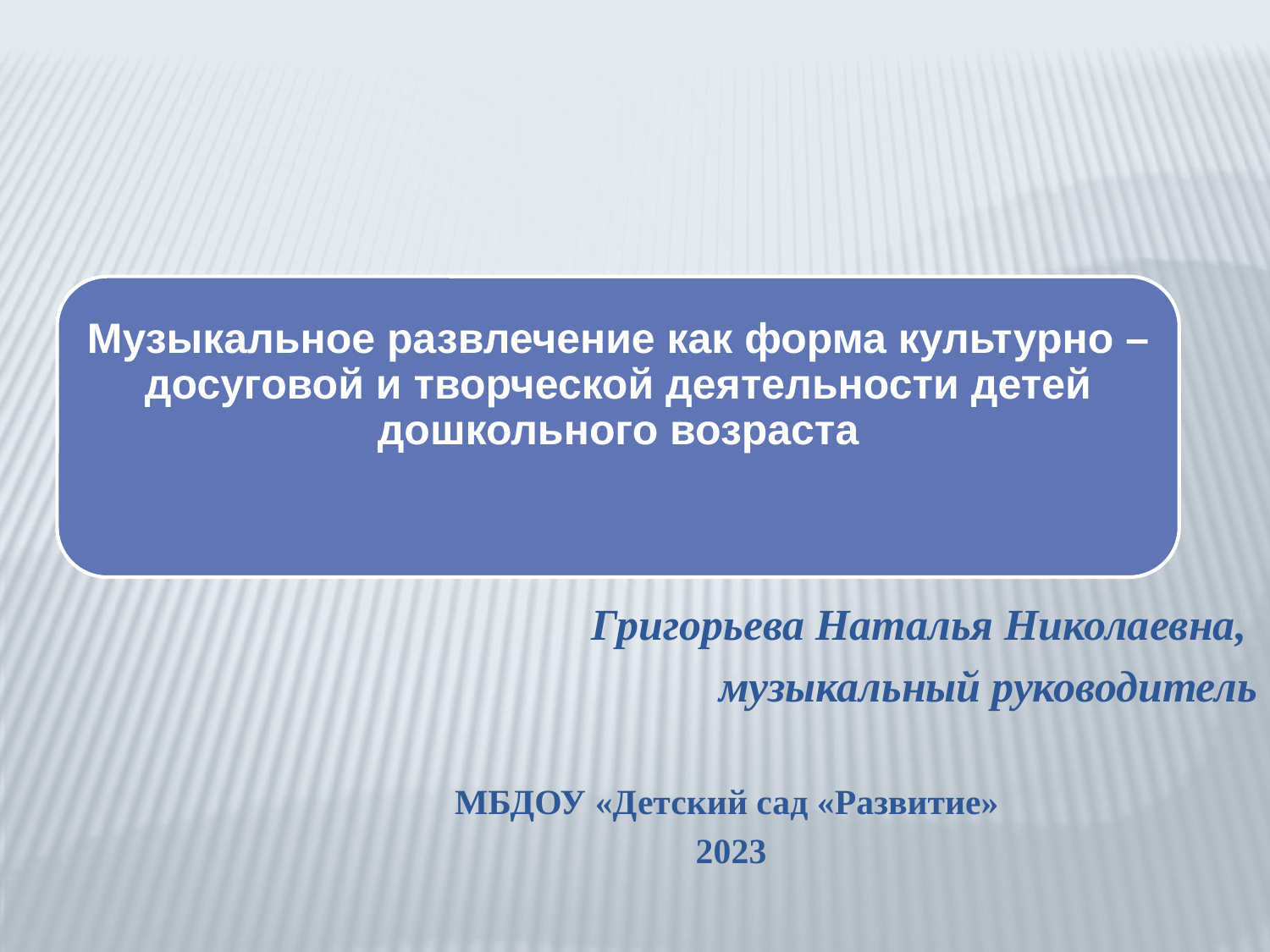

Музыкальное развлечение как форма культурно – досуговой и творческой деятельности детей дошкольного возраста
Григорьева Наталья Николаевна,
музыкальный руководитель

МБДОУ «Детский сад «Развитие»
2023